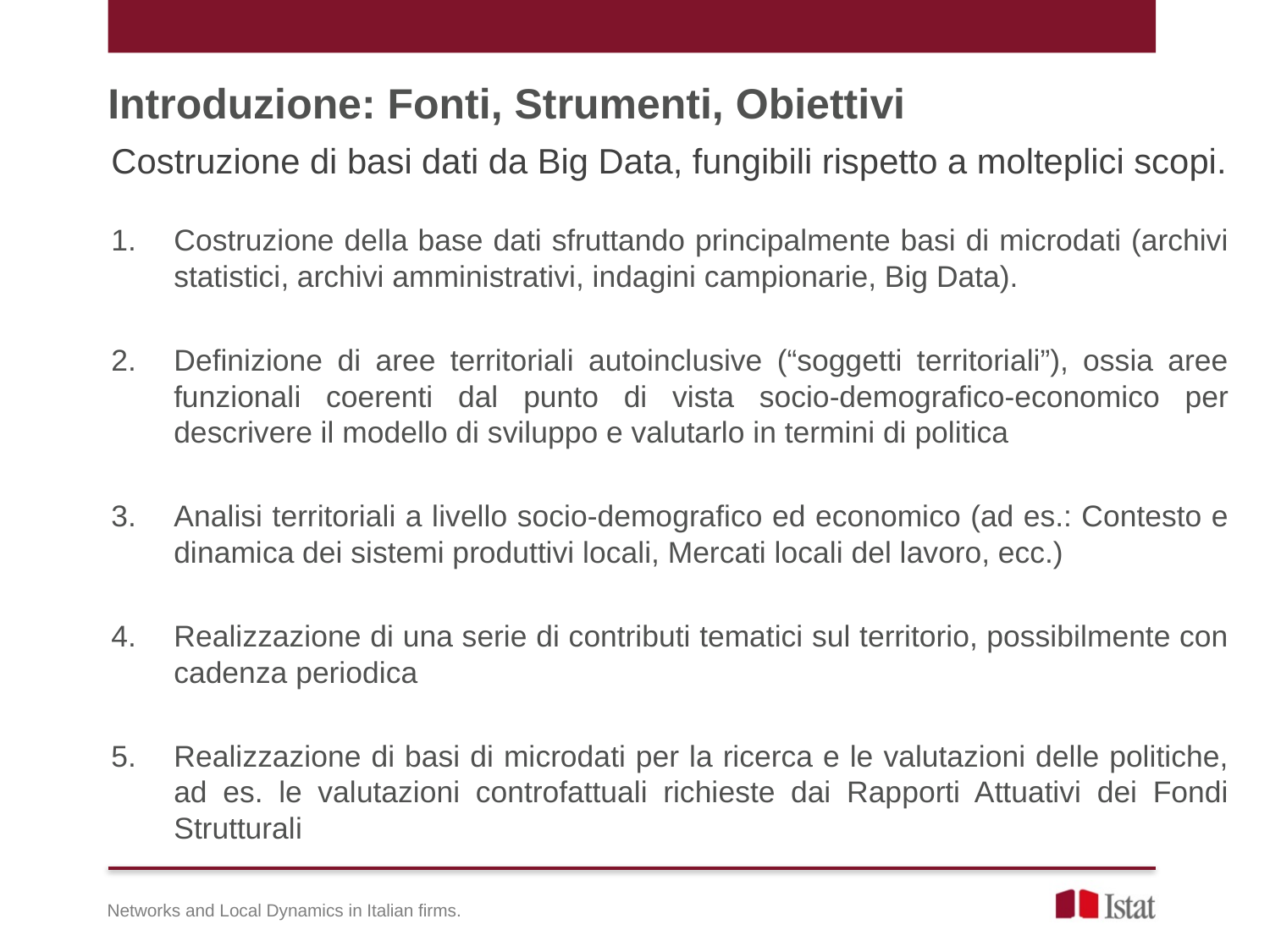

# Introduzione: Fonti, Strumenti, Obiettivi
Costruzione di basi dati da Big Data, fungibili rispetto a molteplici scopi.

1.	Costruzione della base dati sfruttando principalmente basi di microdati (archivi statistici, archivi amministrativi, indagini campionarie, Big Data).

2.	Definizione di aree territoriali autoinclusive (“soggetti territoriali”), ossia aree funzionali coerenti dal punto di vista socio-demografico-economico per descrivere il modello di sviluppo e valutarlo in termini di politica

3.	Analisi territoriali a livello socio-demografico ed economico (ad es.: Contesto e dinamica dei sistemi produttivi locali, Mercati locali del lavoro, ecc.)

4.	Realizzazione di una serie di contributi tematici sul territorio, possibilmente con cadenza periodica

5.	Realizzazione di basi di microdati per la ricerca e le valutazioni delle politiche, ad es. le valutazioni controfattuali richieste dai Rapporti Attuativi dei Fondi Strutturali
Networks and Local Dynamics in Italian firms.